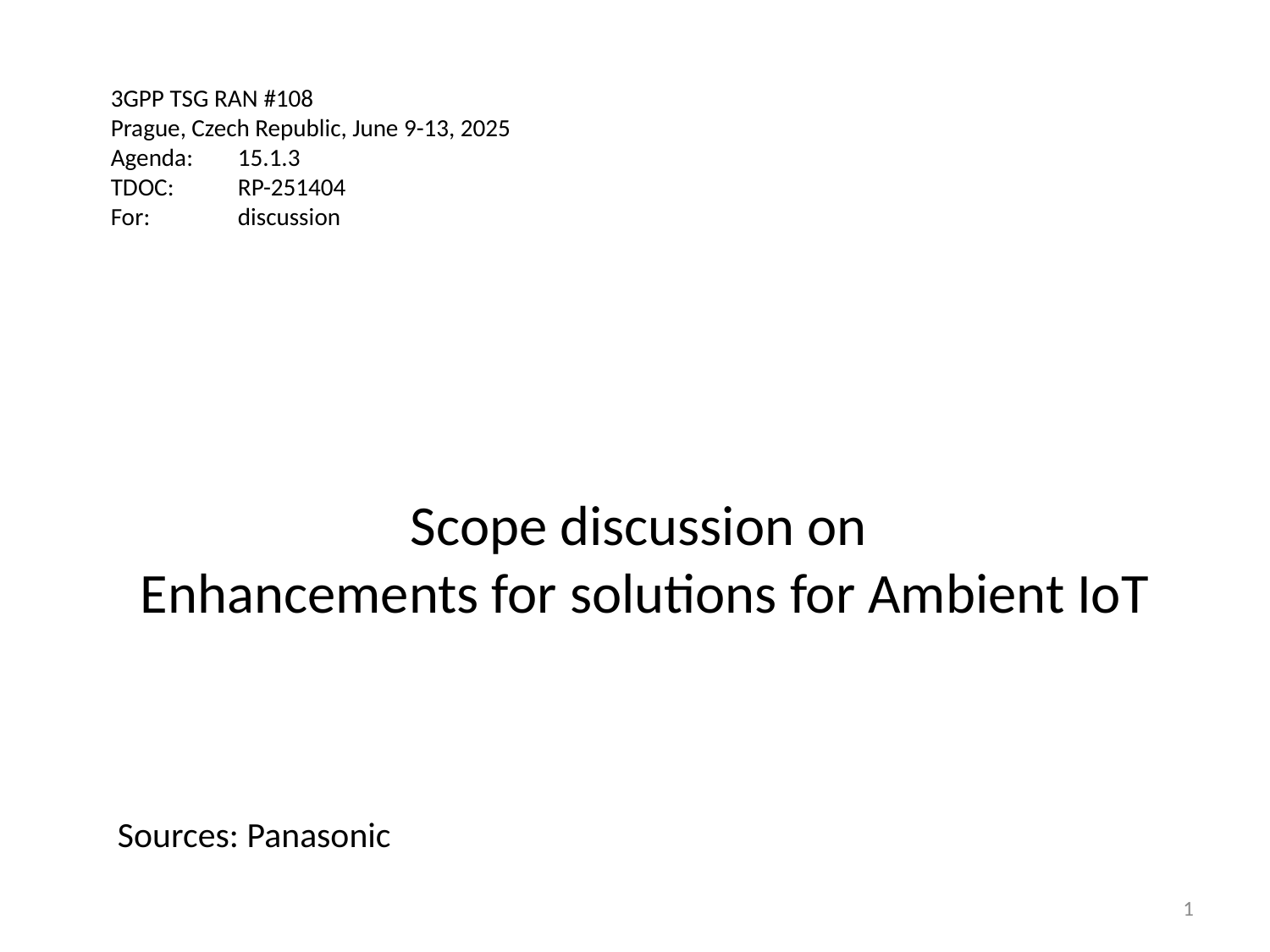

3GPP TSG RAN #108
Prague, Czech Republic, June 9-13, 2025
Agenda:	15.1.3
TDOC:	RP-251404
For:	discussion
# Scope discussion on Enhancements for solutions for Ambient IoT
Sources: Panasonic
1